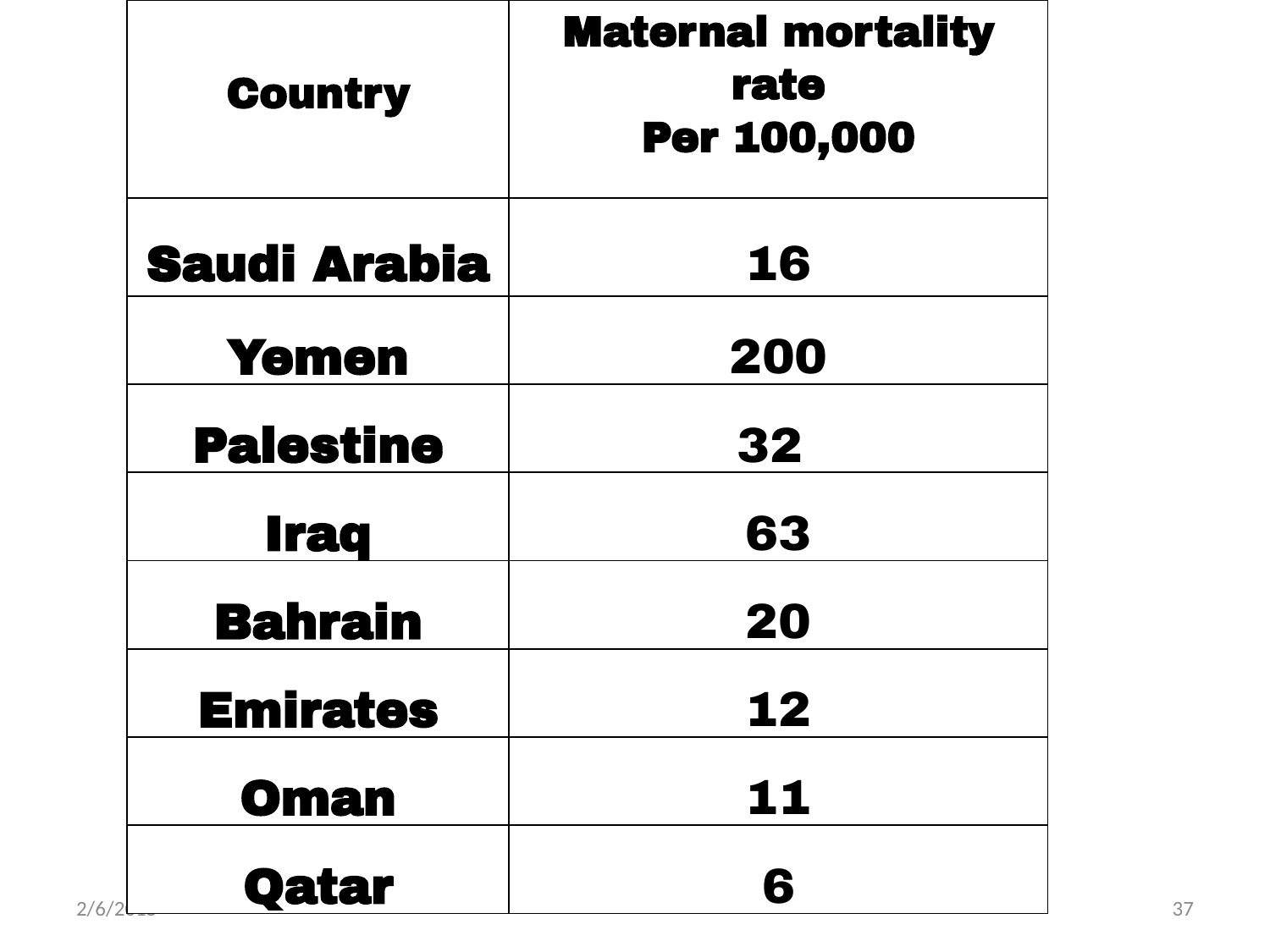

| Country | Maternal mortality rate Per 100,000 |
| --- | --- |
| Saudi Arabia | 16 |
| Yemen | 200 |
| Palestine | 32 |
| Iraq | 63 |
| Bahrain | 20 |
| Emirates | 12 |
| Oman | 11 |
| Qatar | 6 |
2/6/2015
37